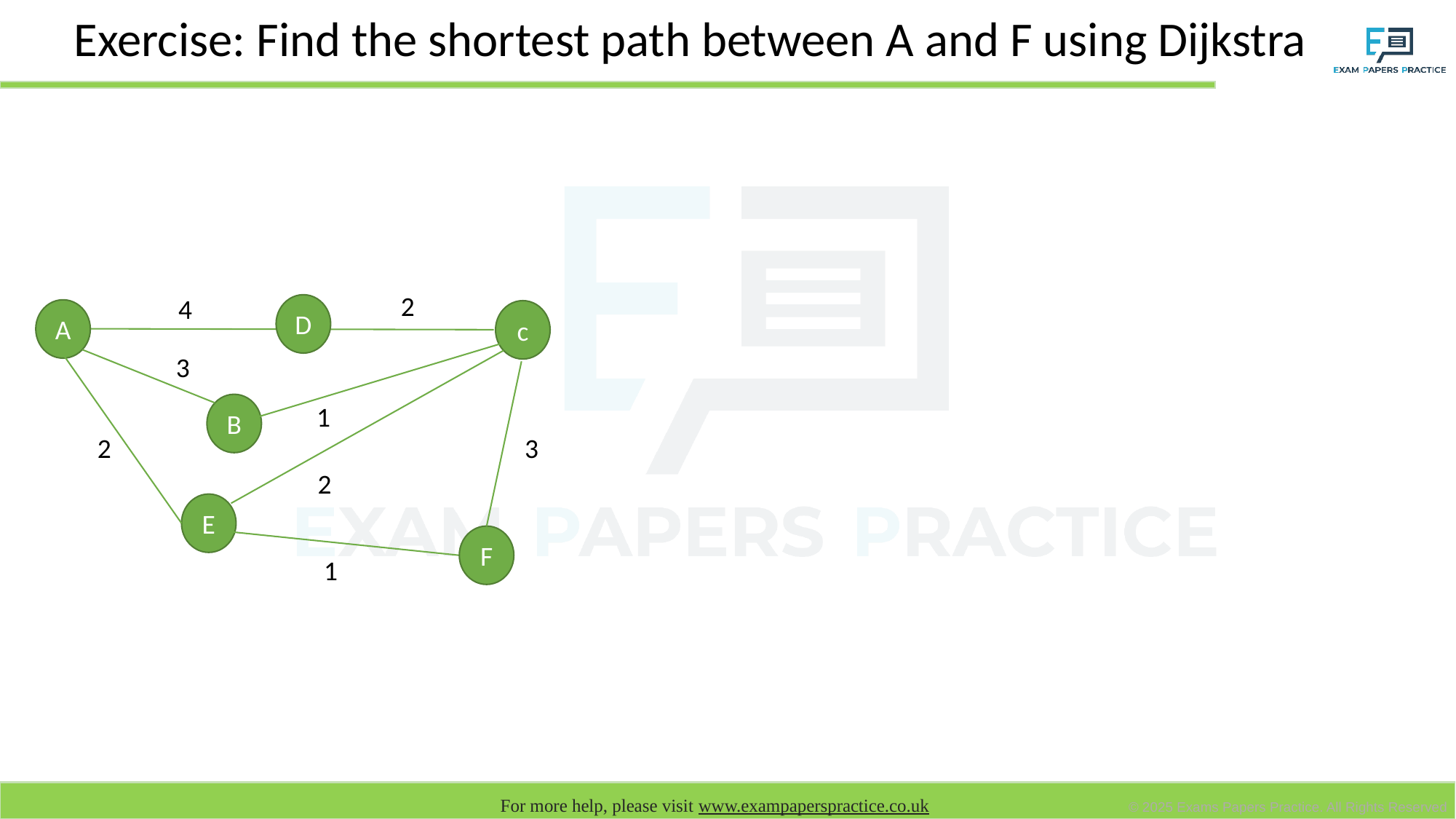

# Exercise: Find the shortest path between A and F using Dijkstra
2
4
D
A
c
3
1
B
2
3
2
E
F
1